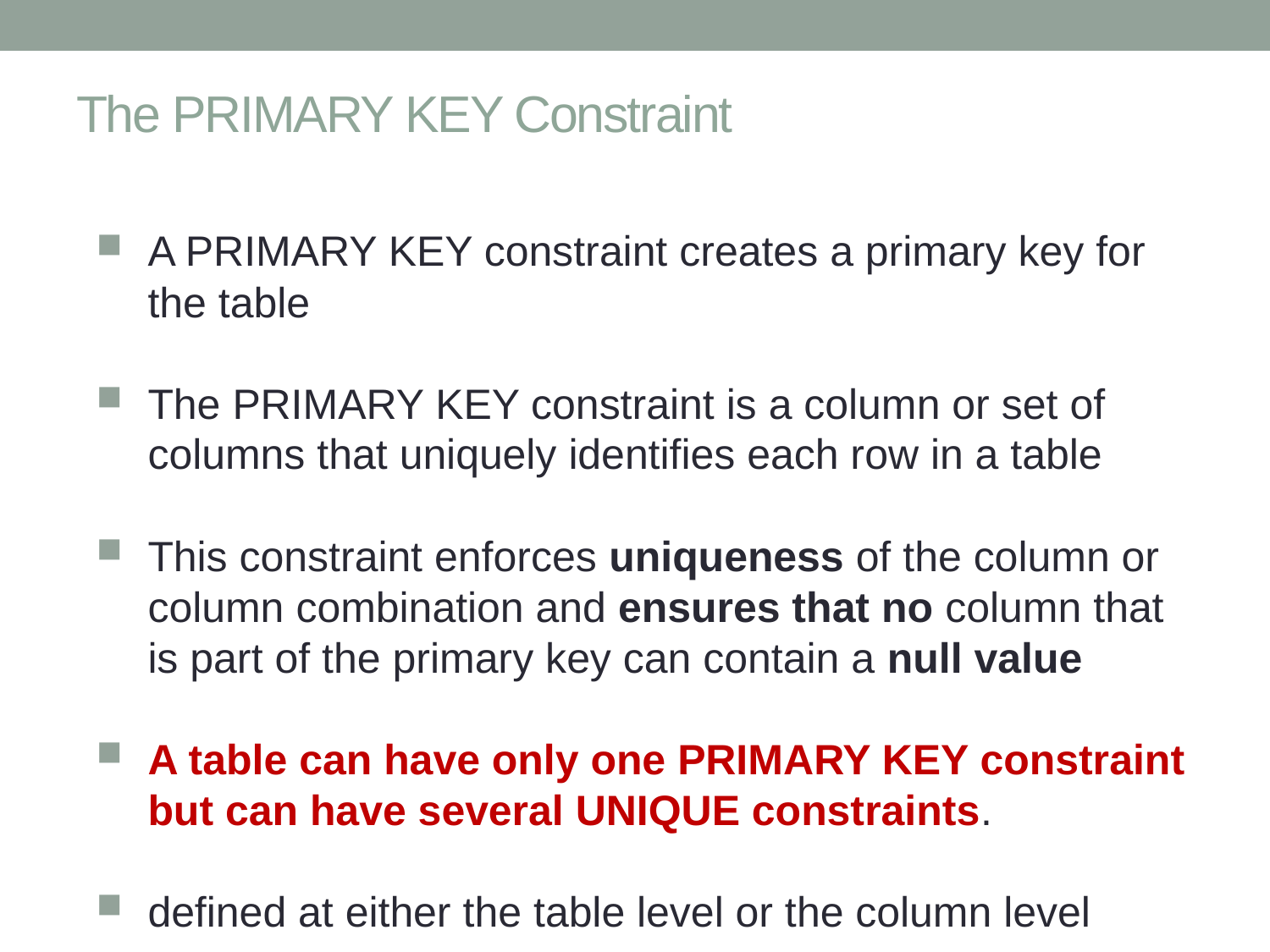

# The PRIMARY KEY Constraint
A PRIMARY KEY constraint creates a primary key for the table

The PRIMARY KEY constraint is a column or set of columns that uniquely identifies each row in a table

This constraint enforces uniqueness of the column or column combination and ensures that no column that is part of the primary key can contain a null value

A table can have only one PRIMARY KEY constraint but can have several UNIQUE constraints.

defined at either the table level or the column level